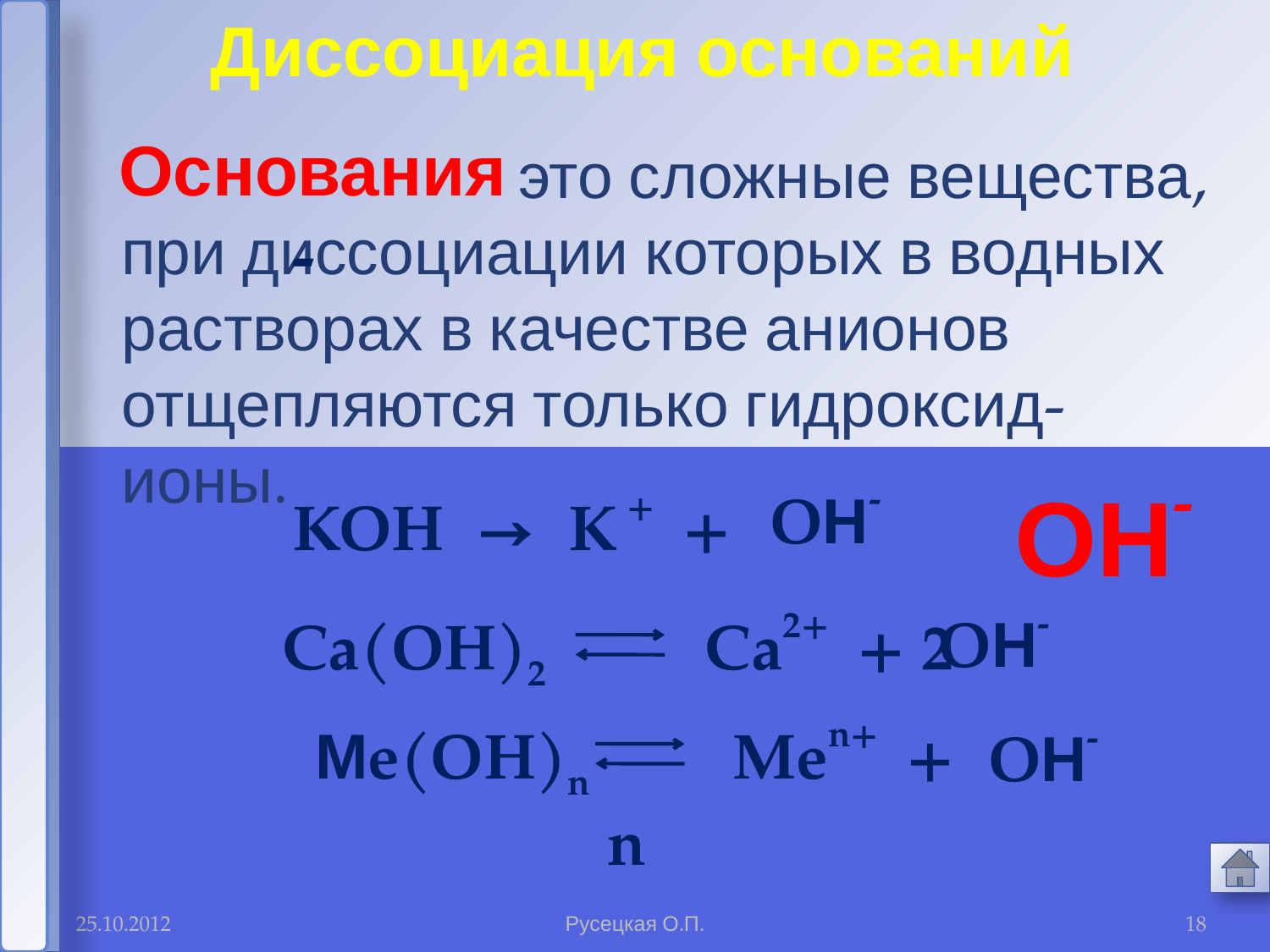

Диссоциация оснований
Основания -
                         это сложные вещества, при диссоциации которых в водных растворах в качестве анионов отщепляются только гидроксид-ионы.

ОН-

OН-

KOH  →  K +   +
OН-
Ca(OH)2          Ca2+   + 2
OН-
Мe(OH)n         Men+   + n

25.10.2012
Русецкая О.П.
18